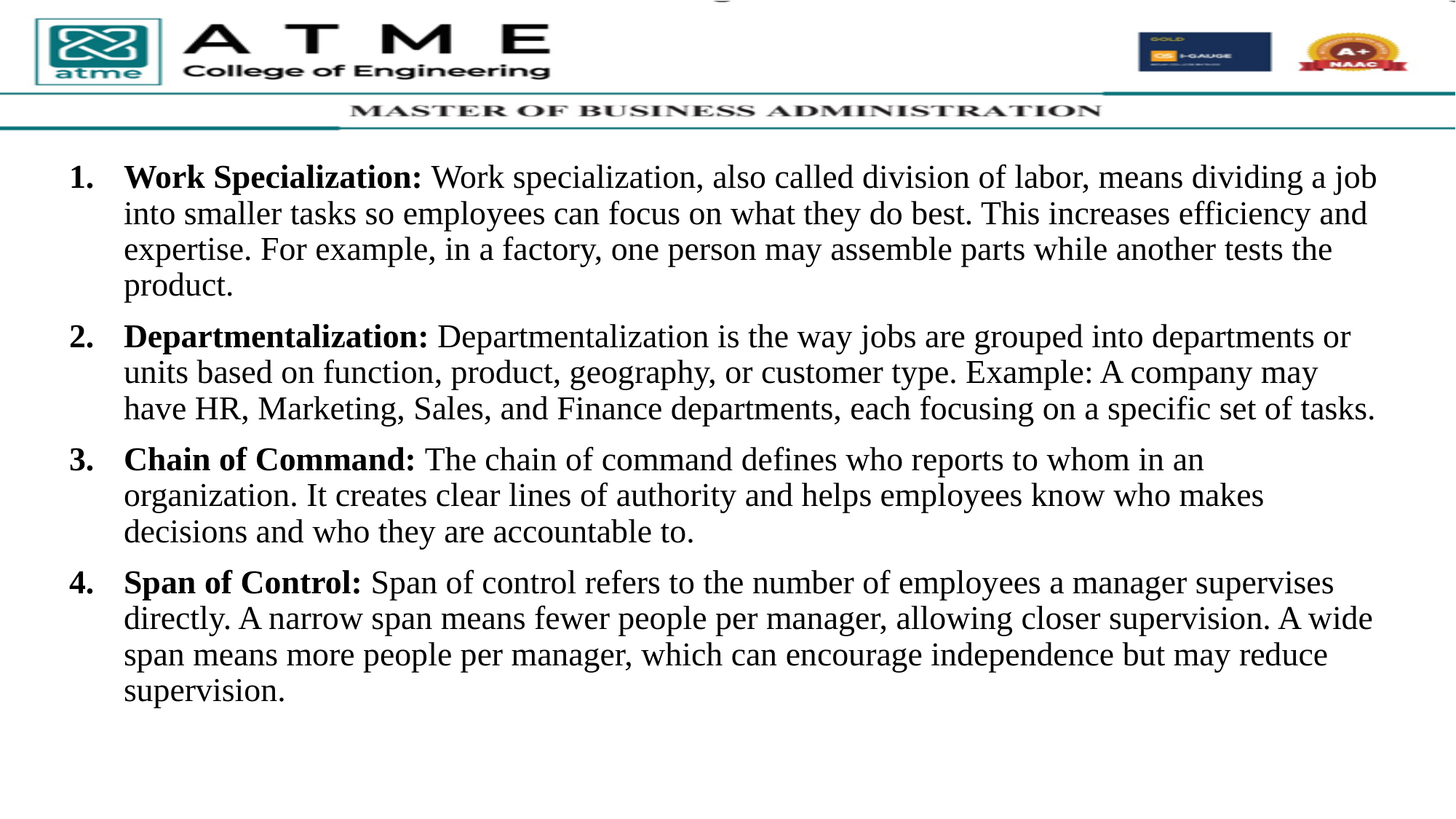

Work Specialization: Work specialization, also called division of labor, means dividing a job into smaller tasks so employees can focus on what they do best. This increases efficiency and expertise. For example, in a factory, one person may assemble parts while another tests the product.
Departmentalization: Departmentalization is the way jobs are grouped into departments or units based on function, product, geography, or customer type. Example: A company may have HR, Marketing, Sales, and Finance departments, each focusing on a specific set of tasks.
Chain of Command: The chain of command defines who reports to whom in an organization. It creates clear lines of authority and helps employees know who makes decisions and who they are accountable to.
Span of Control: Span of control refers to the number of employees a manager supervises directly. A narrow span means fewer people per manager, allowing closer supervision. A wide span means more people per manager, which can encourage independence but may reduce supervision.